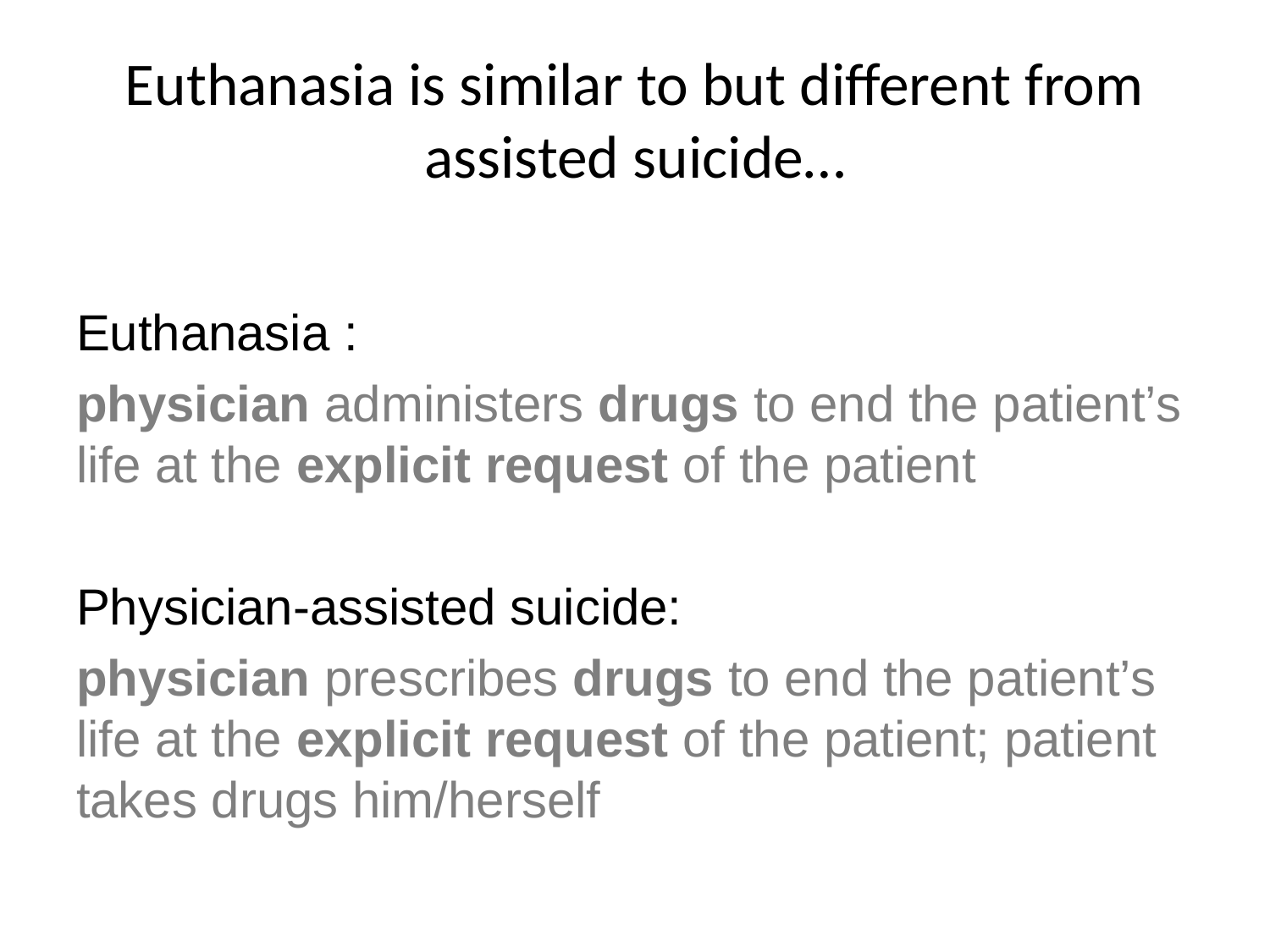

# Euthanasia is similar to but different from assisted suicide…

Euthanasia :
physician administers drugs to end the patient’s life at the explicit request of the patient

Physician-assisted suicide:
physician prescribes drugs to end the patient’s life at the explicit request of the patient; patient takes drugs him/herself